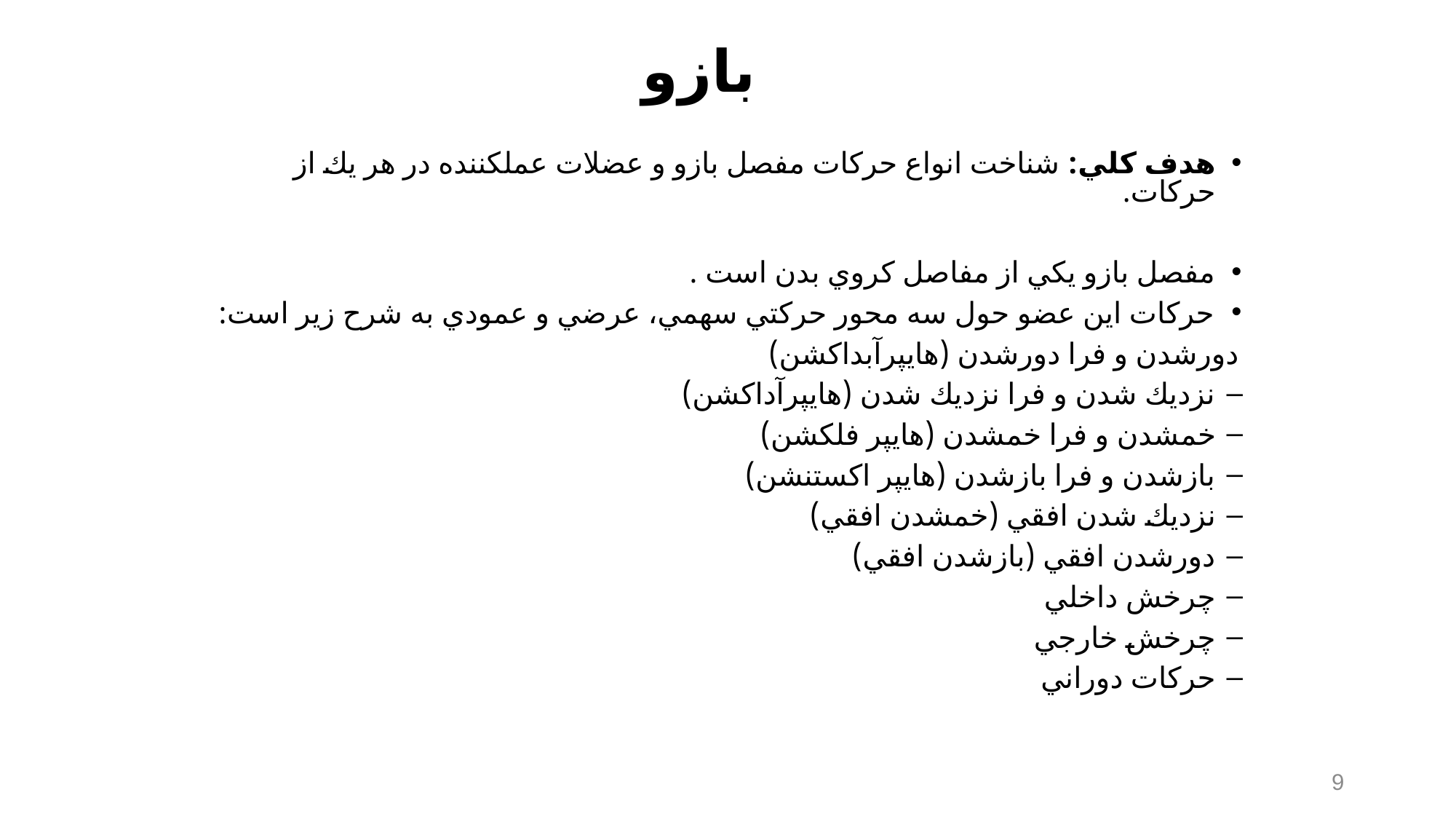

# بازو
هدف كلي: شناخت انواع حركات مفصل بازو و عضلات عمل‎كننده در هر يك از حركات.

مفصل بازو يكي از مفاصل كروي بدن است .
حركات اين عضو حول سه محور حركتي سهمي، عرضي و عمودي به شرح زير است:
دورشدن و فرا دورشدن (هايپرآبداكشن)
نزديك شدن و فرا نزديك شدن (هايپرآداكشن)
خم‎شدن و فرا خم‎شدن (هايپر فلكشن)
بازشدن و فرا بازشدن (هايپر اكستنشن)
نزديك شدن افقي (خم‎شدن افقي)
دورشدن افقي (بازشدن افقي)
چرخش داخلي
چرخش خارجي
حركات دوراني

9